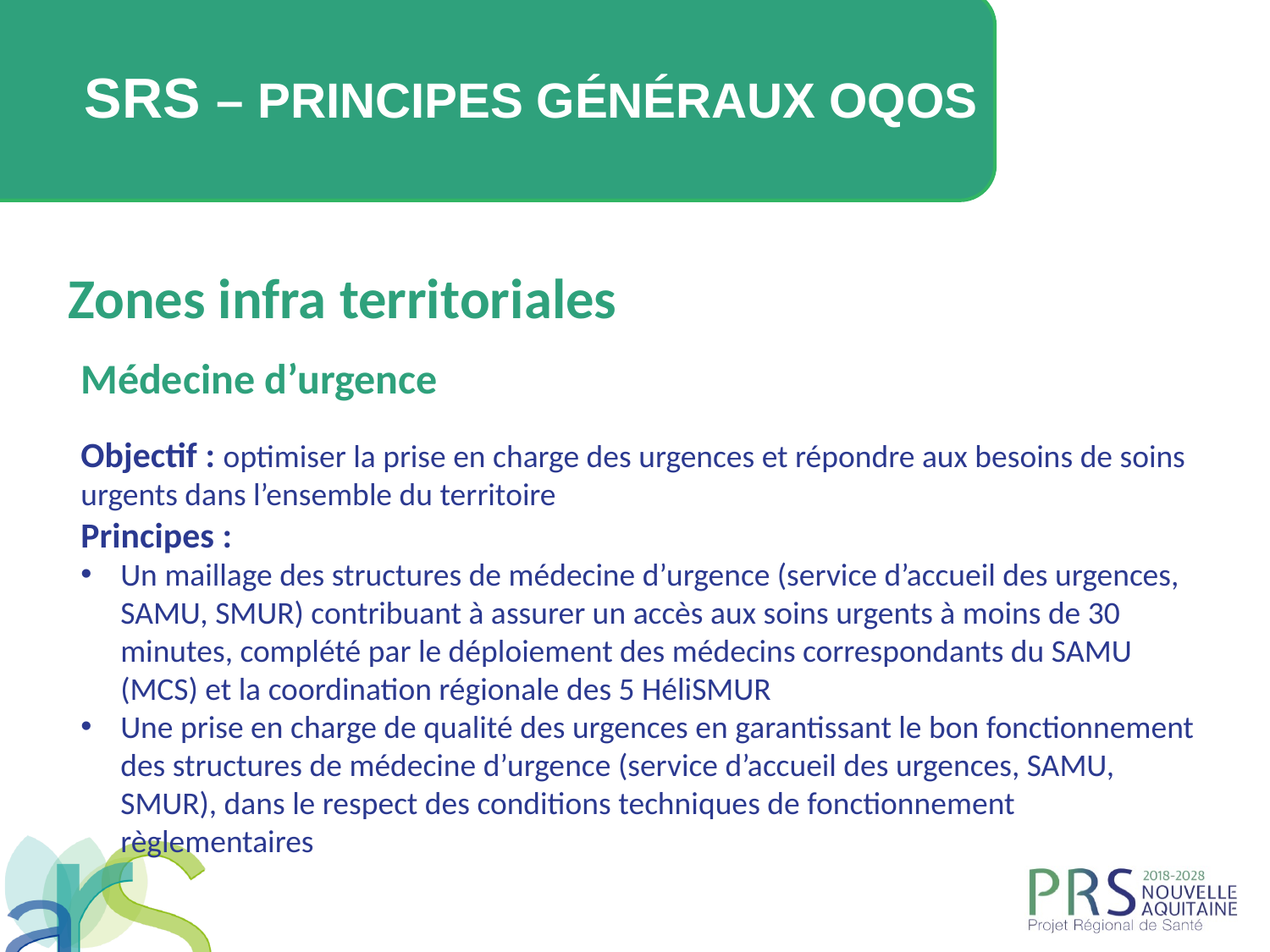

SRS – Principes généraux OQOS
Zones infra territoriales

Médecine d’urgence

Objectif : optimiser la prise en charge des urgences et répondre aux besoins de soins urgents dans l’ensemble du territoire
Principes :
Un maillage des structures de médecine d’urgence (service d’accueil des urgences, SAMU, SMUR) contribuant à assurer un accès aux soins urgents à moins de 30 minutes, complété par le déploiement des médecins correspondants du SAMU (MCS) et la coordination régionale des 5 HéliSMUR
Une prise en charge de qualité des urgences en garantissant le bon fonctionnement des structures de médecine d’urgence (service d’accueil des urgences, SAMU, SMUR), dans le respect des conditions techniques de fonctionnement règlementaires